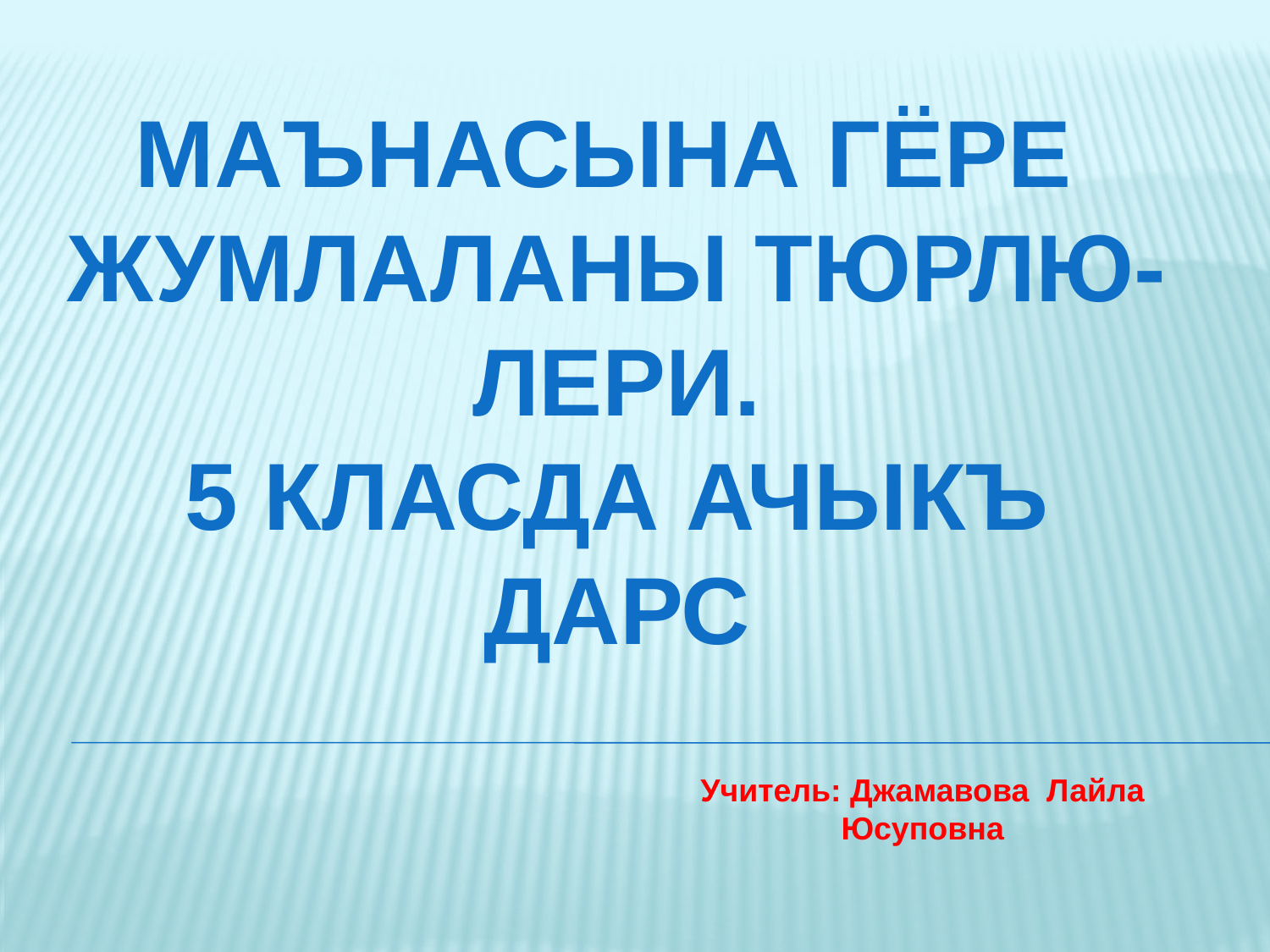

Маънасына гёре
Жумлаланы тюрлю-
Лери.
5 класда ачыкъ дарс
Учитель: Джамавова  Лайла Юсуповна